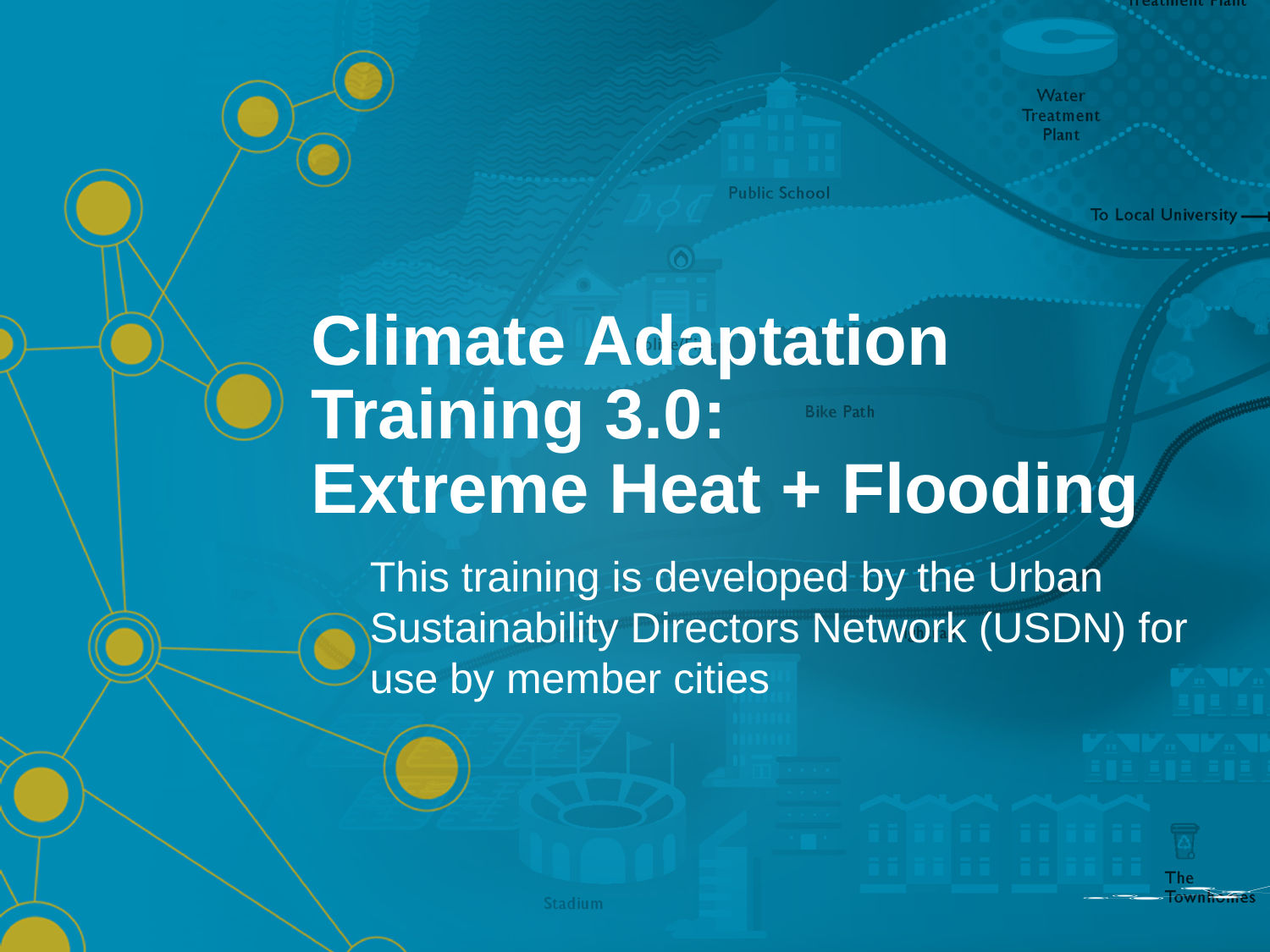

# Climate Adaptation Training 3.0: Extreme Heat + Flooding
This training is developed by the Urban Sustainability Directors Network (USDN) for use by member cities